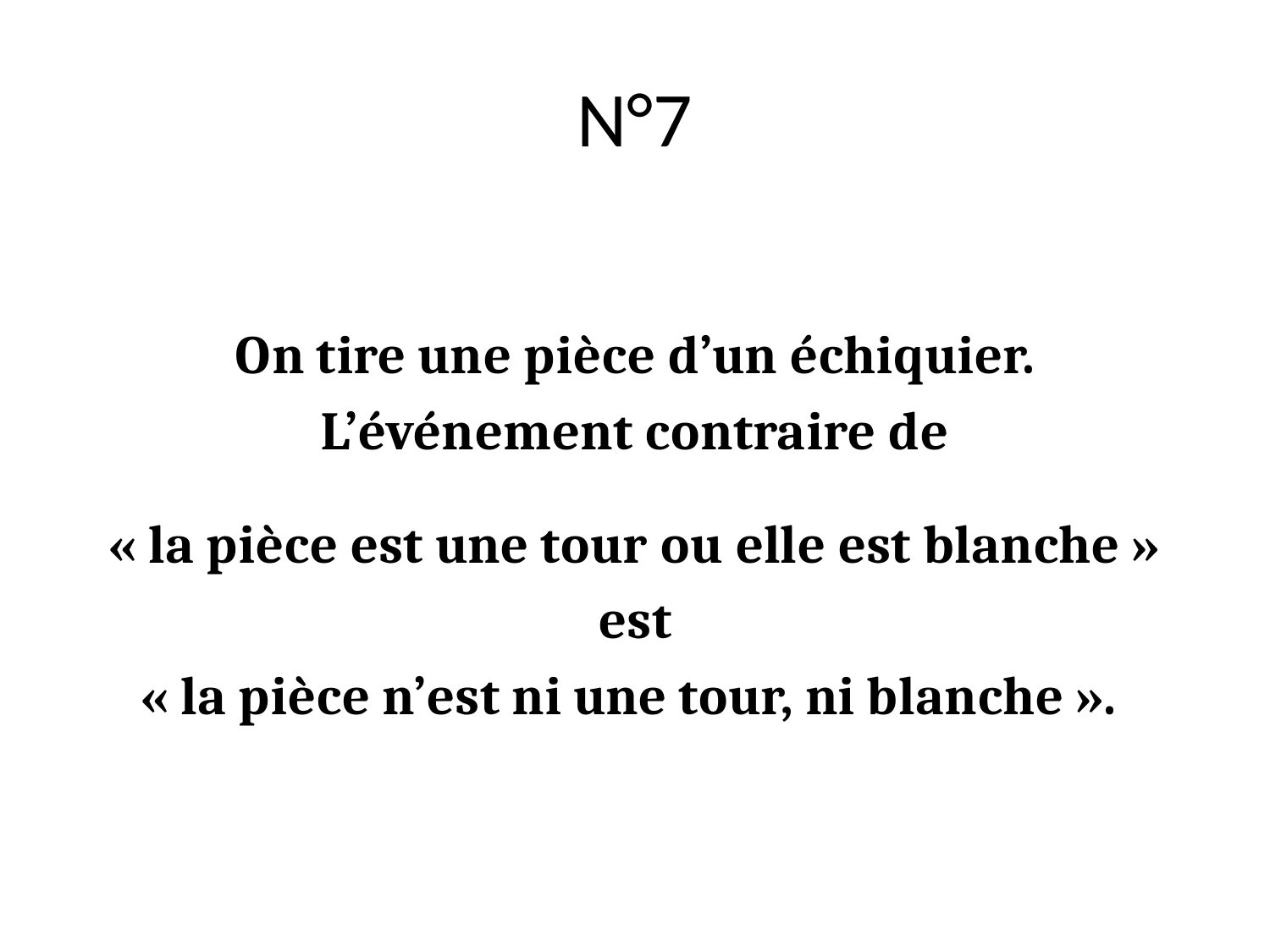

# N°7

On tire une pièce d’un échiquier.
L’événement contraire de

« la pièce est une tour ou elle est blanche »
est
« la pièce n’est ni une tour, ni blanche ».